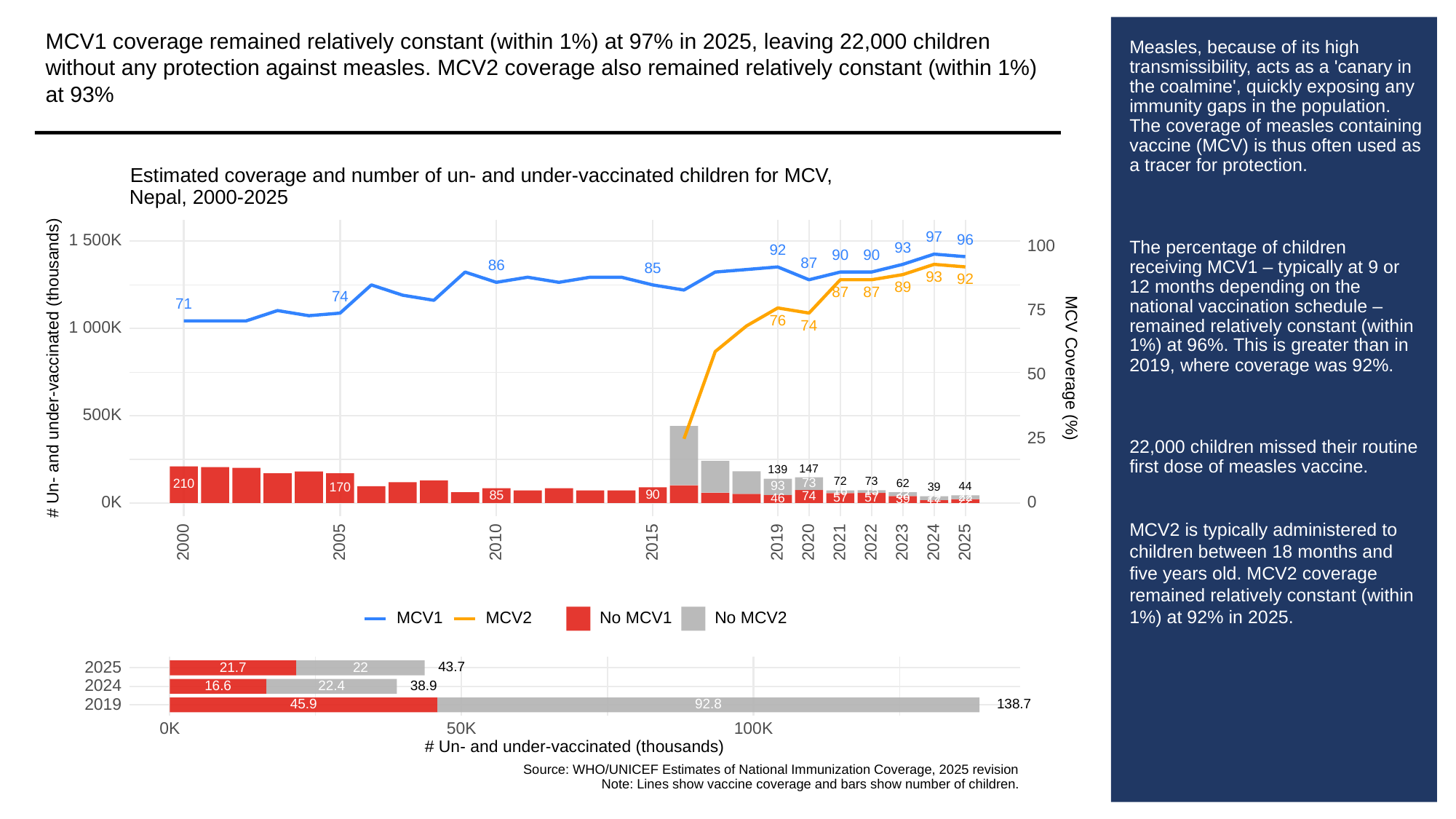

MCV1 coverage remained relatively constant (within 1%) at 97% in 2025, leaving 22,000 children without any protection against measles. MCV2 coverage also remained relatively constant (within 1%) at 93%
# Measles, because of its high transmissibility, acts as a 'canary in the coalmine', quickly exposing any immunity gaps in the population. The coverage of measles containing vaccine (MCV) is thus often used as a tracer for protection.

The percentage of children receiving MCV1 – typically at 9 or 12 months depending on the national vaccination schedule – remained relatively constant (within 1%) at 96%. This is greater than in 2019, where coverage was 92%.

22,000 children missed their routine first dose of measles vaccine.

MCV2 is typically administered to children between 18 months and five years old. MCV2 coverage remained relatively constant (within 1%) at 92% in 2025.

Estimated coverage and number of un- and under-vaccinated children for MCV,
Nepal, 2000-2025

97
96
1 500K
100

93
92
90
90

87
86
85

93
92
89

87
87
74
71
75
76
74
1 000K

# Un- and under-vaccinated (thousands)
MCV Coverage (%)
50

500K

25

147
139

73
72

73
62
210

93

44
170
39

15
16

22

90

85
74

22

57
57
22

46
39

22
0K
0
17

2023
2000
2005
2010
2015
2019
2020
2021
2022
2024
2025

MCV1
MCV2
No MCV1
No MCV2

2025
43.7
21.7
22

2024
38.9
16.6
22.4

2019
138.7
45.9
92.8

0K
50K
100K
# Un- and under-vaccinated (thousands)
Source: WHO/UNICEF Estimates of National Immunization Coverage, 2025 revision
Note: Lines show vaccine coverage and bars show number of children.